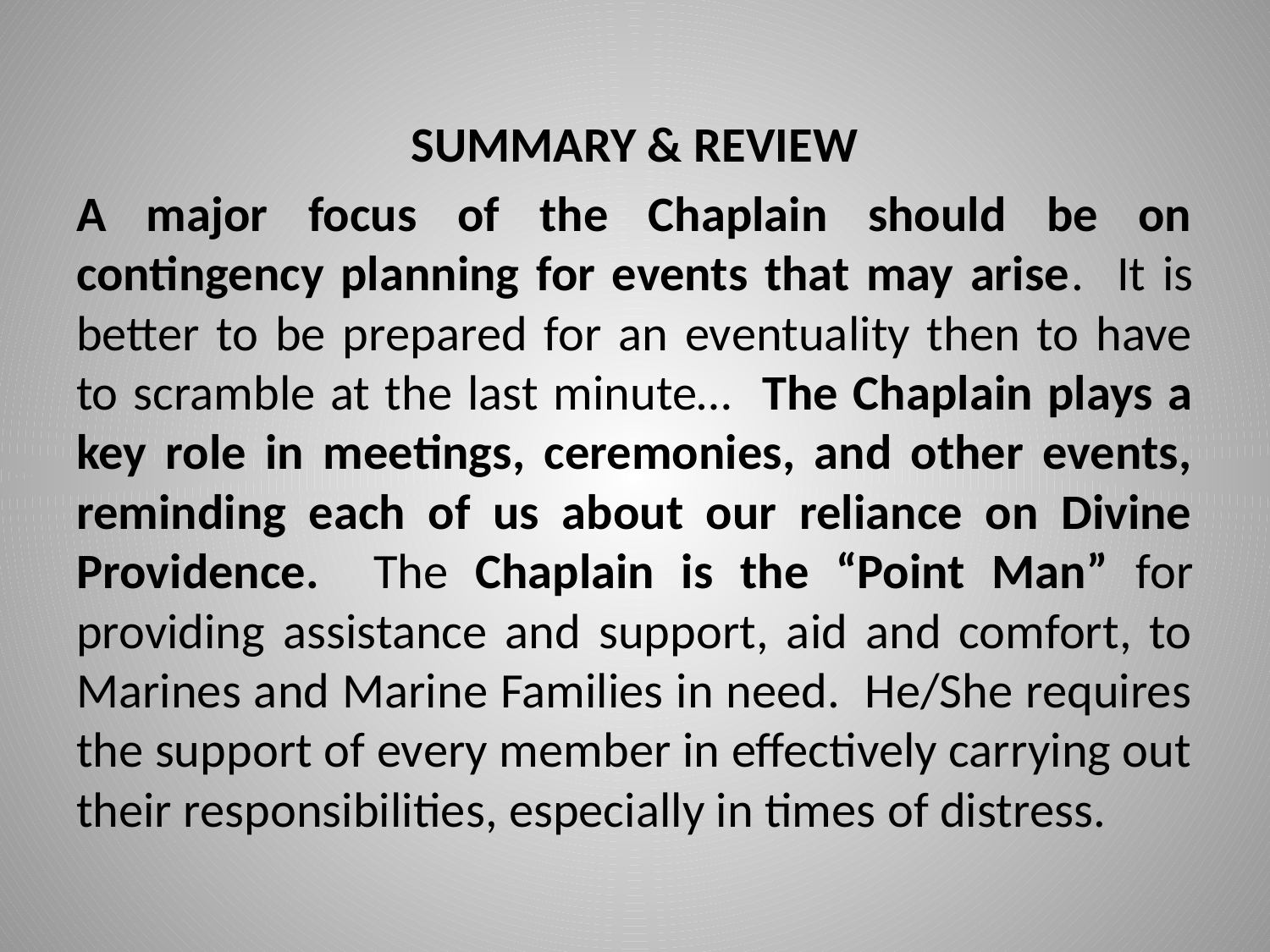

SUMMARY & REVIEW
A major focus of the Chaplain should be on contingency planning for events that may arise.  It is better to be prepared for an eventuality then to have to scramble at the last minute…  The Chaplain plays a key role in meetings, ceremonies, and other events, reminding each of us about our reliance on Divine Providence.  The Chaplain is the “Point Man” for providing assistance and support, aid and comfort, to Marines and Marine Families in need.  He/She requires the support of every member in effectively carrying out their responsibilities, especially in times of distress.